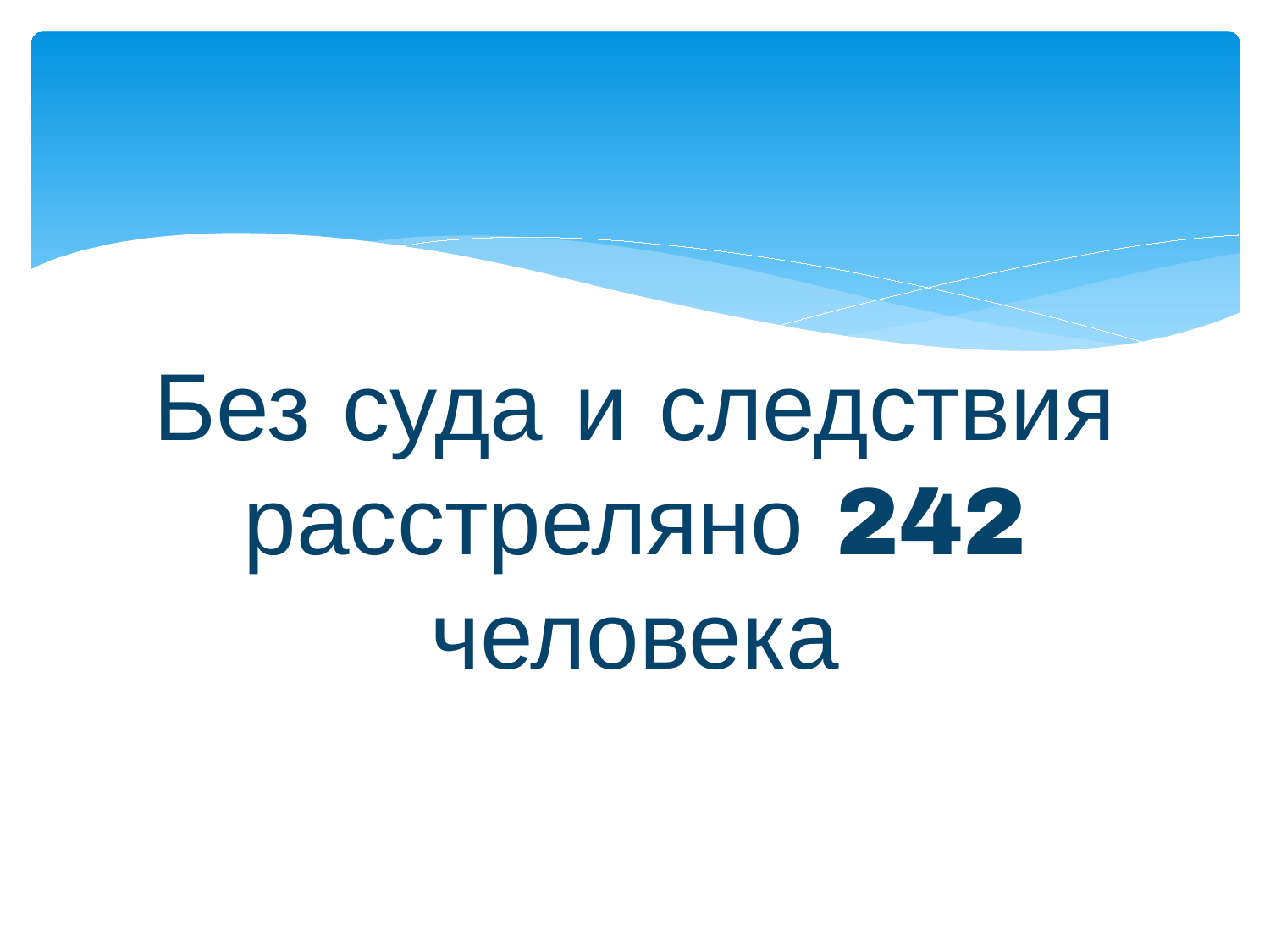

# Без суда и следствия расстреляно 242 человека